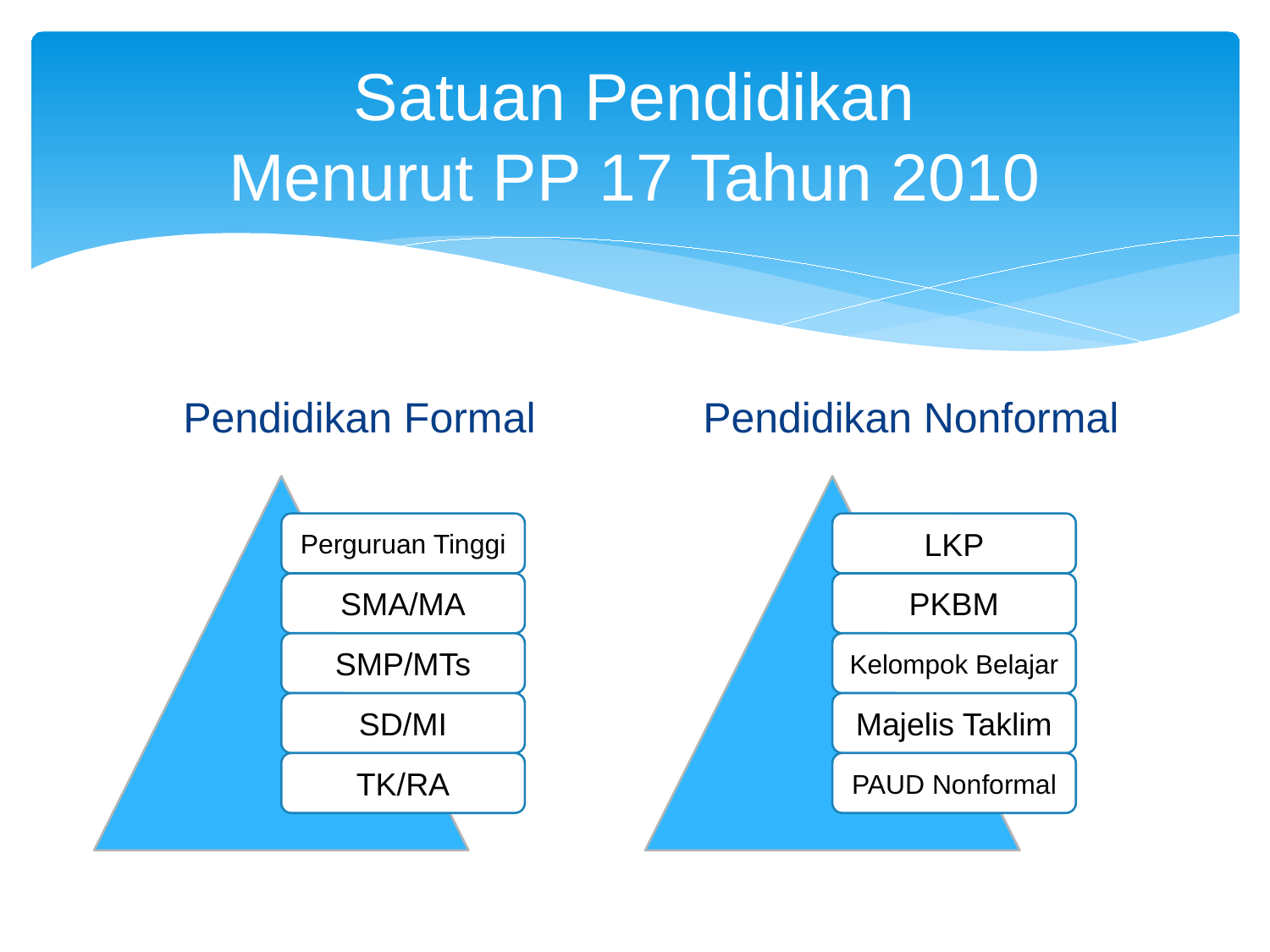

# Satuan Pendidikan Menurut PP 17 Tahun 2010
Pendidikan Nonformal
Pendidikan Formal
Perguruan Tinggi
SMA/MA
SMP/MTs
SD/MI
TK/RA
LKP
PKBM
Kelompok Belajar
Majelis Taklim
PAUD Nonformal